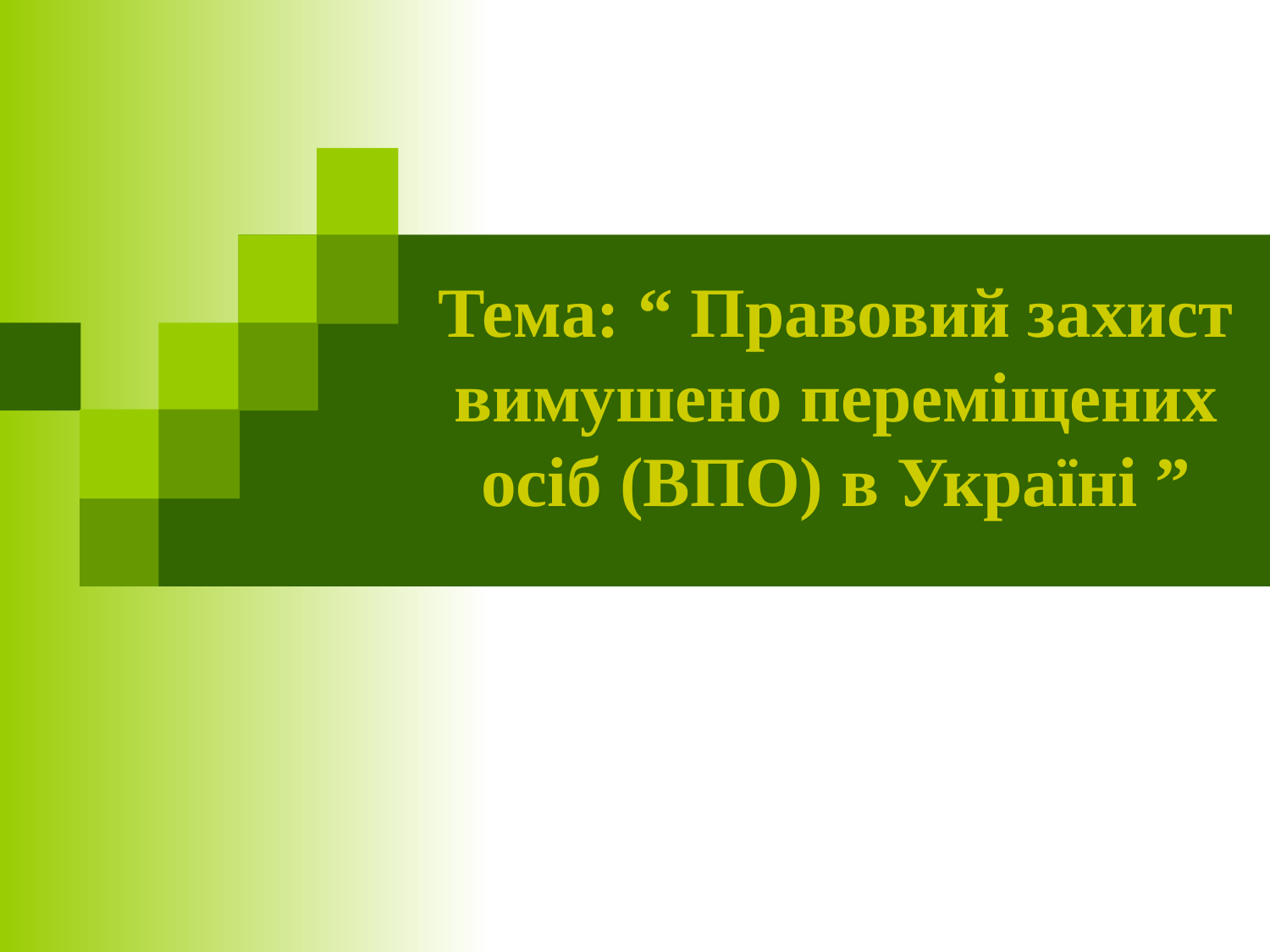

# Тема: “ Правовий захист вимушено переміщених осіб (ВПО) в Україні ”